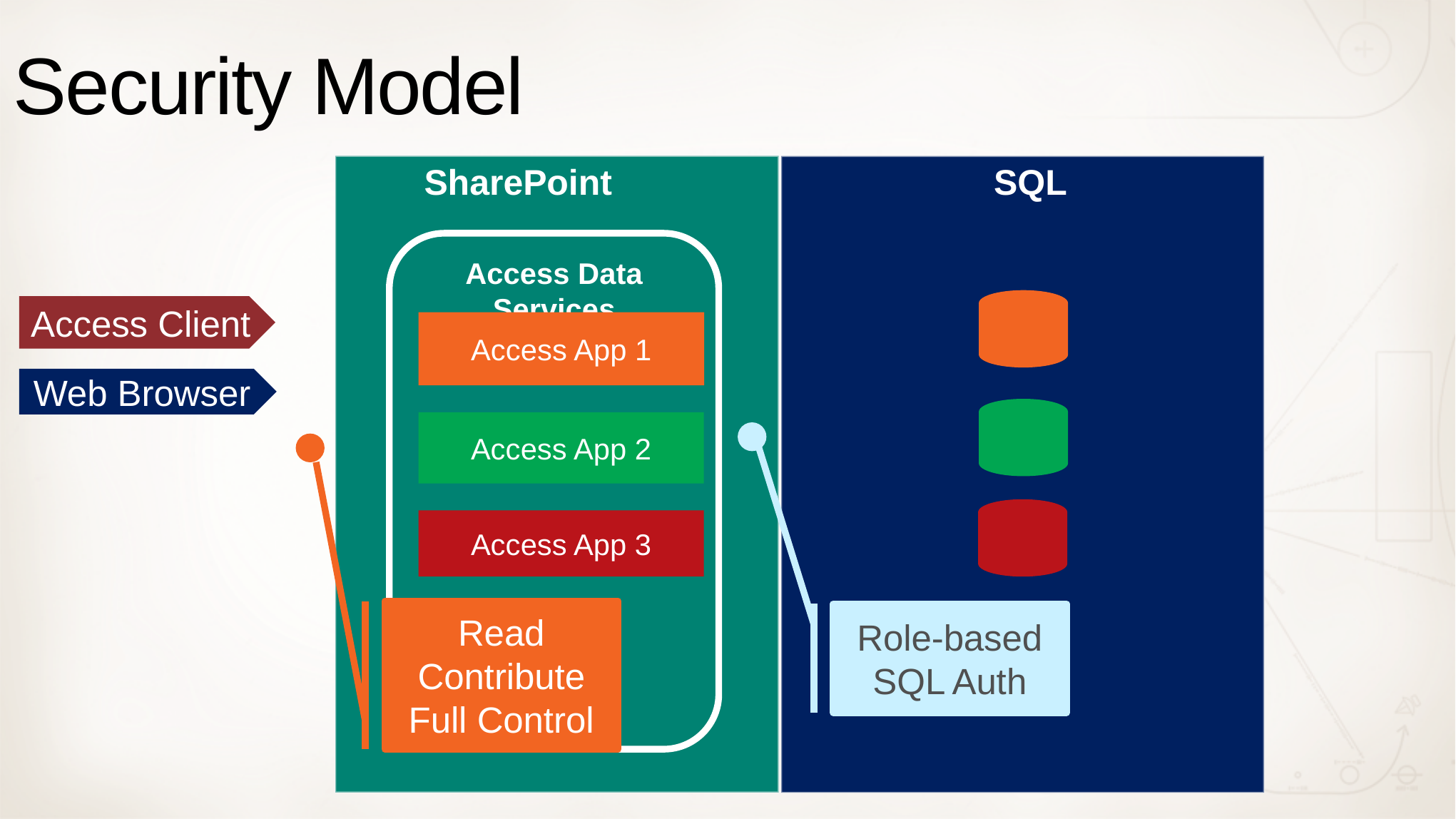

# Security Model
SharePoint 		                         SQL

Access Data Services

Access Client
Access App 1
Web Browser

Access App 2

Access App 3
Read
Contribute
Full Control
Role-based
SQL Auth